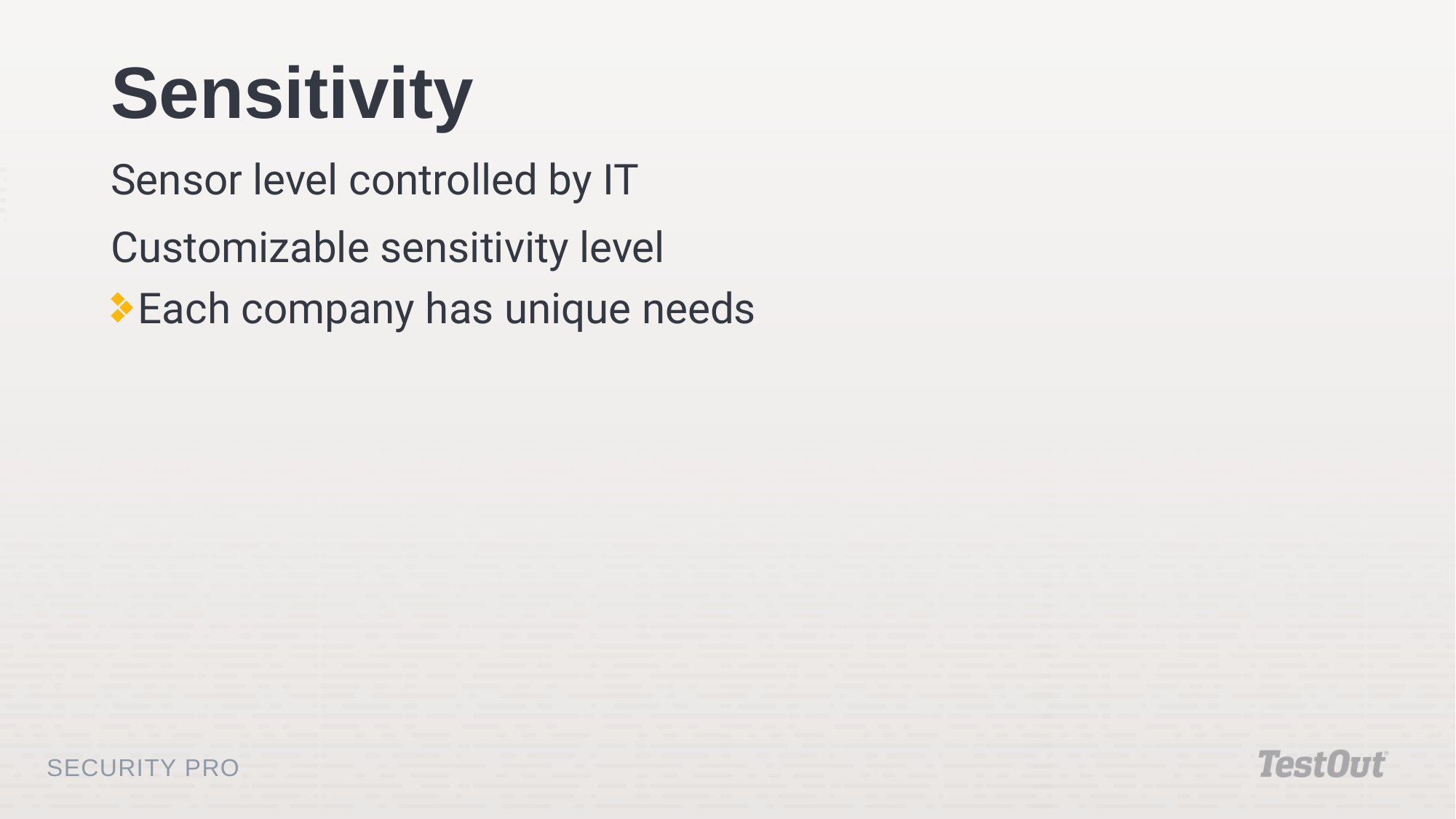

# Sensitivity
Sensor level controlled by IT
Customizable sensitivity level
Each company has unique needs
Security Pro